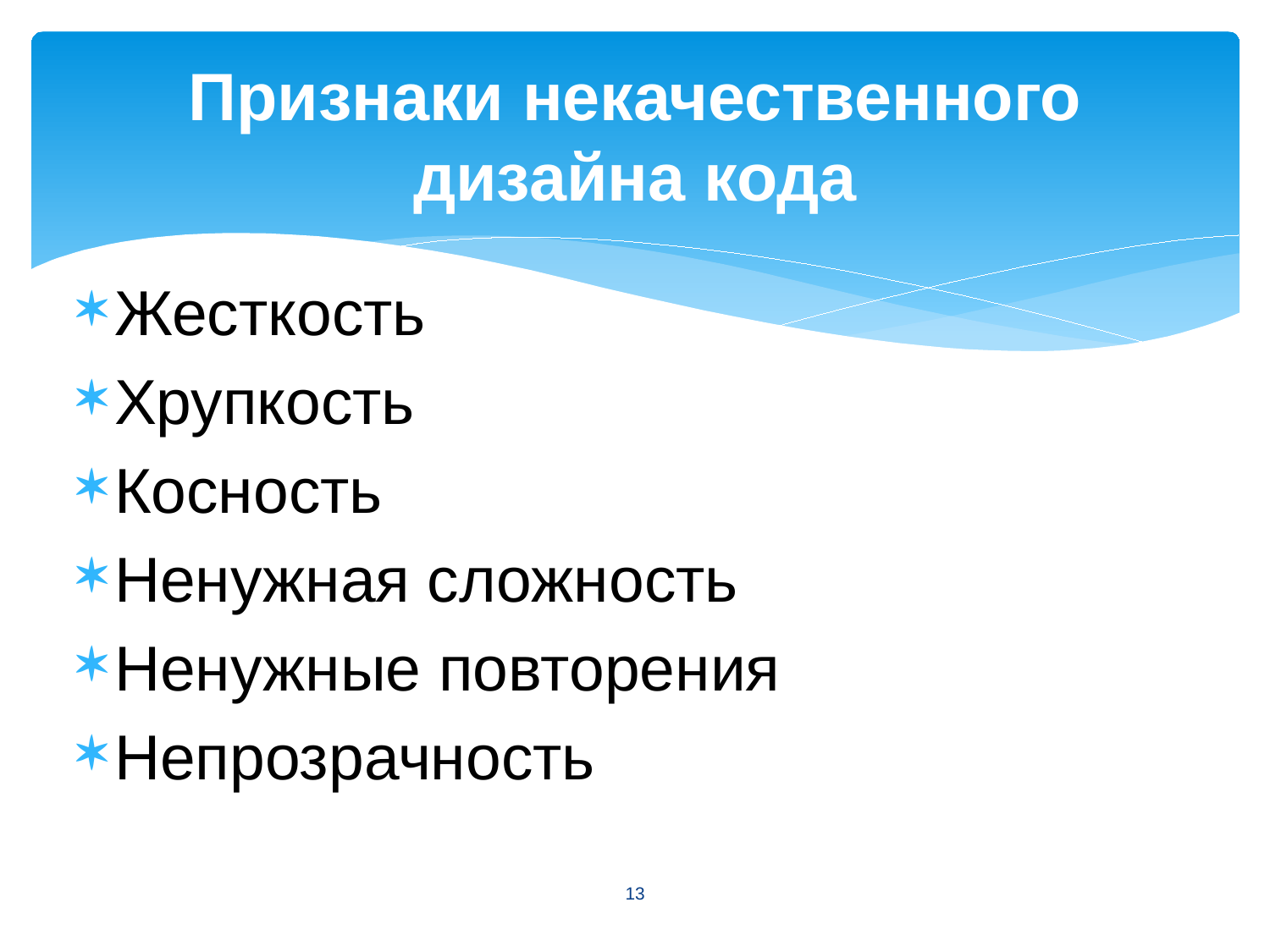

# Признаки некачественного дизайна кода
Жесткость
Хрупкость
Косность
Ненужная сложность
Ненужные повторения
Непрозрачность

13